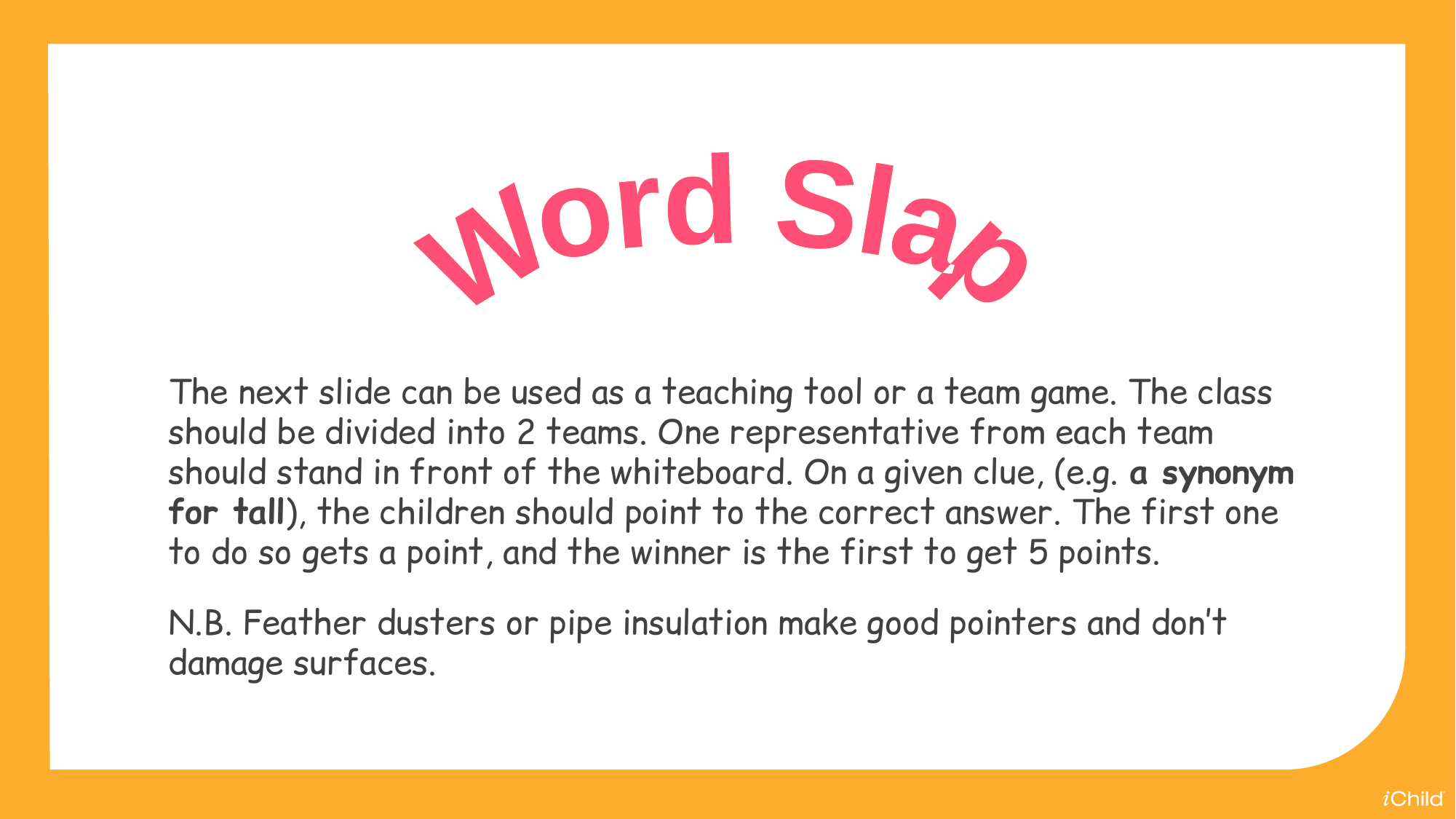

Word Slap
Word Slap
The next slide can be used as a teaching tool or a team game. The class should be divided into 2 teams. One representative from each team should stand in front of the whiteboard. On a given clue, (e.g. a synonym for tall), the children should point to the correct answer. The first one to do so gets a point, and the winner is the first to get 5 points.
N.B. Feather dusters or pipe insulation make good pointers and don’t damage surfaces.